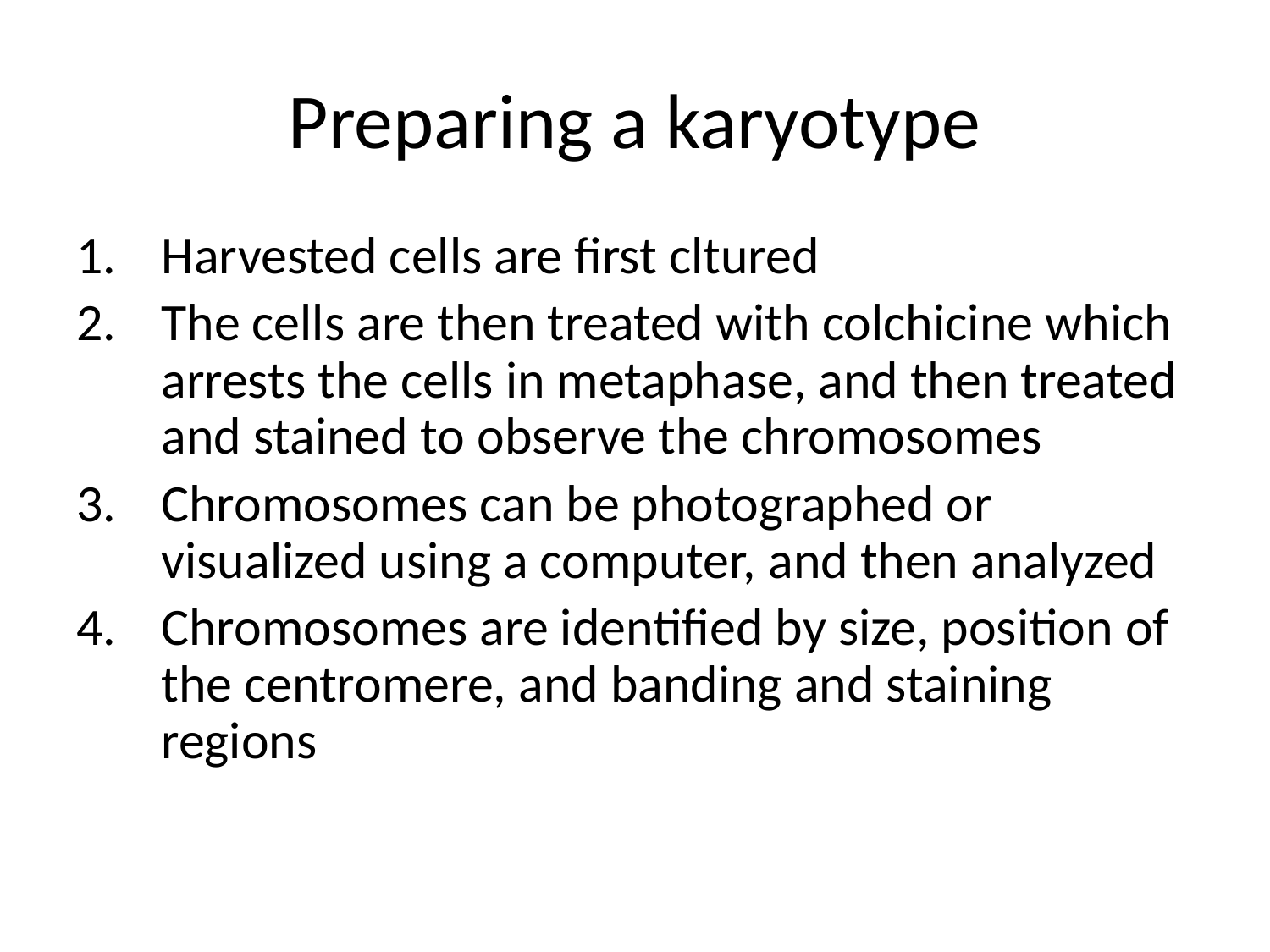

# Preparing a karyotype
Harvested cells are first cltured
The cells are then treated with colchicine which arrests the cells in metaphase, and then treated and stained to observe the chromosomes
Chromosomes can be photographed or visualized using a computer, and then analyzed
Chromosomes are identified by size, position of the centromere, and banding and staining regions